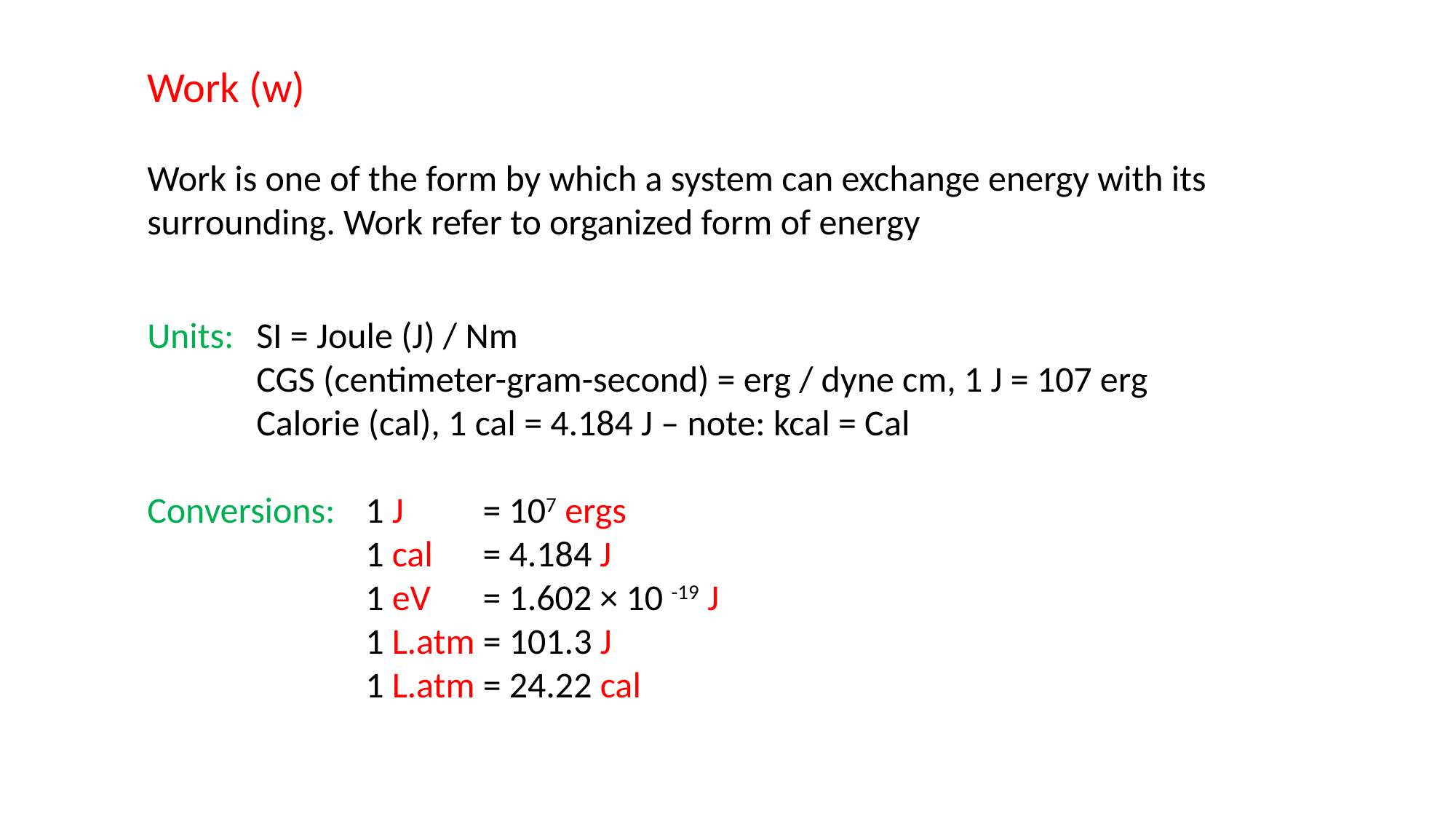

Work (w)

Work is one of the form by which a system can exchange energy with its surrounding. Work refer to organized form of energy
Units:	SI = Joule (J) / Nm
	CGS (centimeter-gram-second) = erg / dyne cm, 1 J = 107 erg
	Calorie (cal), 1 cal = 4.184 J – note: kcal = Cal

Conversions:	1 J 	 = 107 ergs
		1 cal	 = 4.184 J
		1 eV 	 = 1.602 × 10 -19 J
		1 L.atm = 101.3 J
		1 L.atm = 24.22 cal